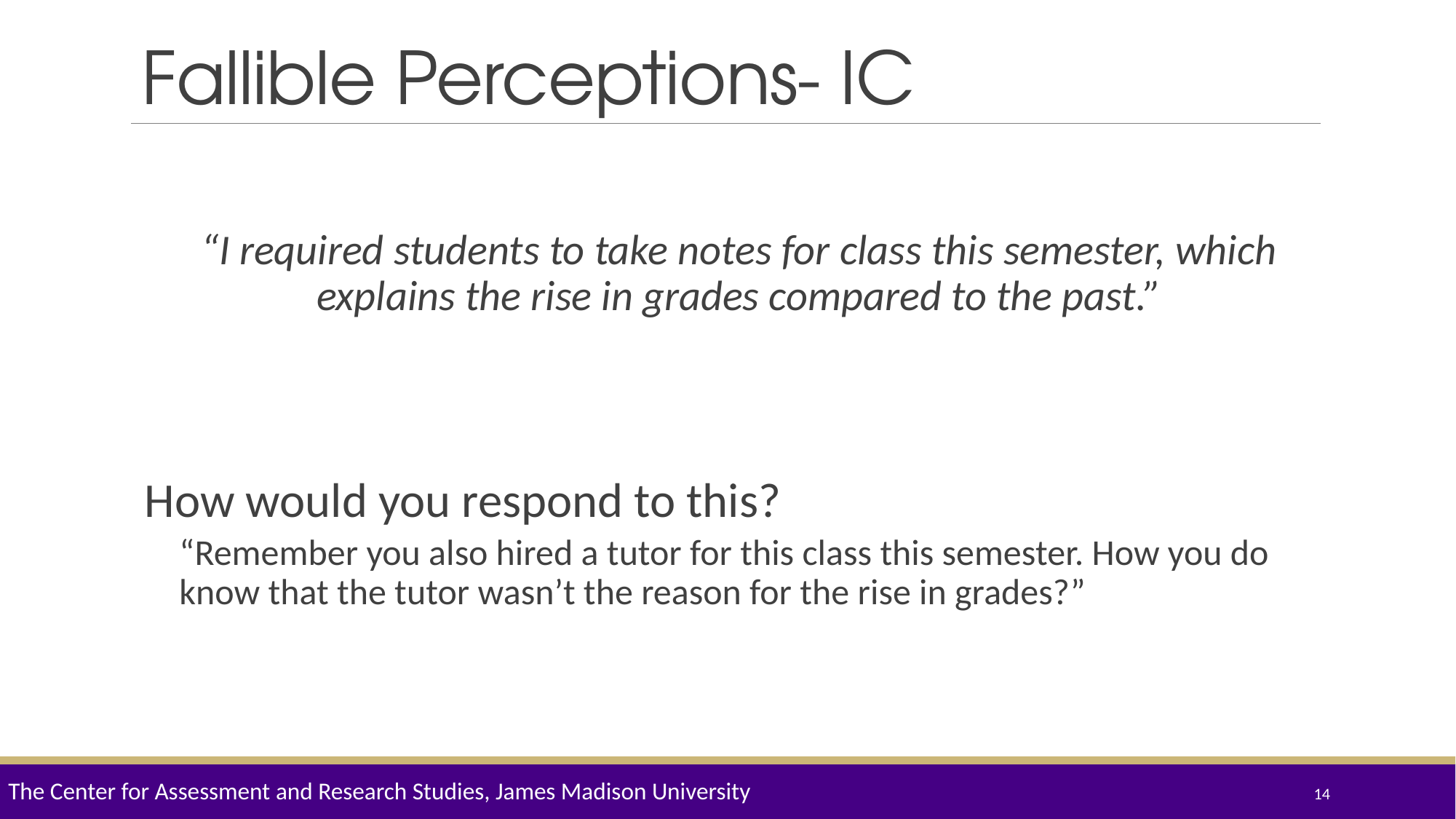

# Fallible Perceptions- IC

“I required students to take notes for class this semester, which explains the rise in grades compared to the past.”

How would you respond to this?
“Remember you also hired a tutor for this class this semester. How you do know that the tutor wasn’t the reason for the rise in grades?”

The Center for Assessment and Research Studies, James Madison University
14